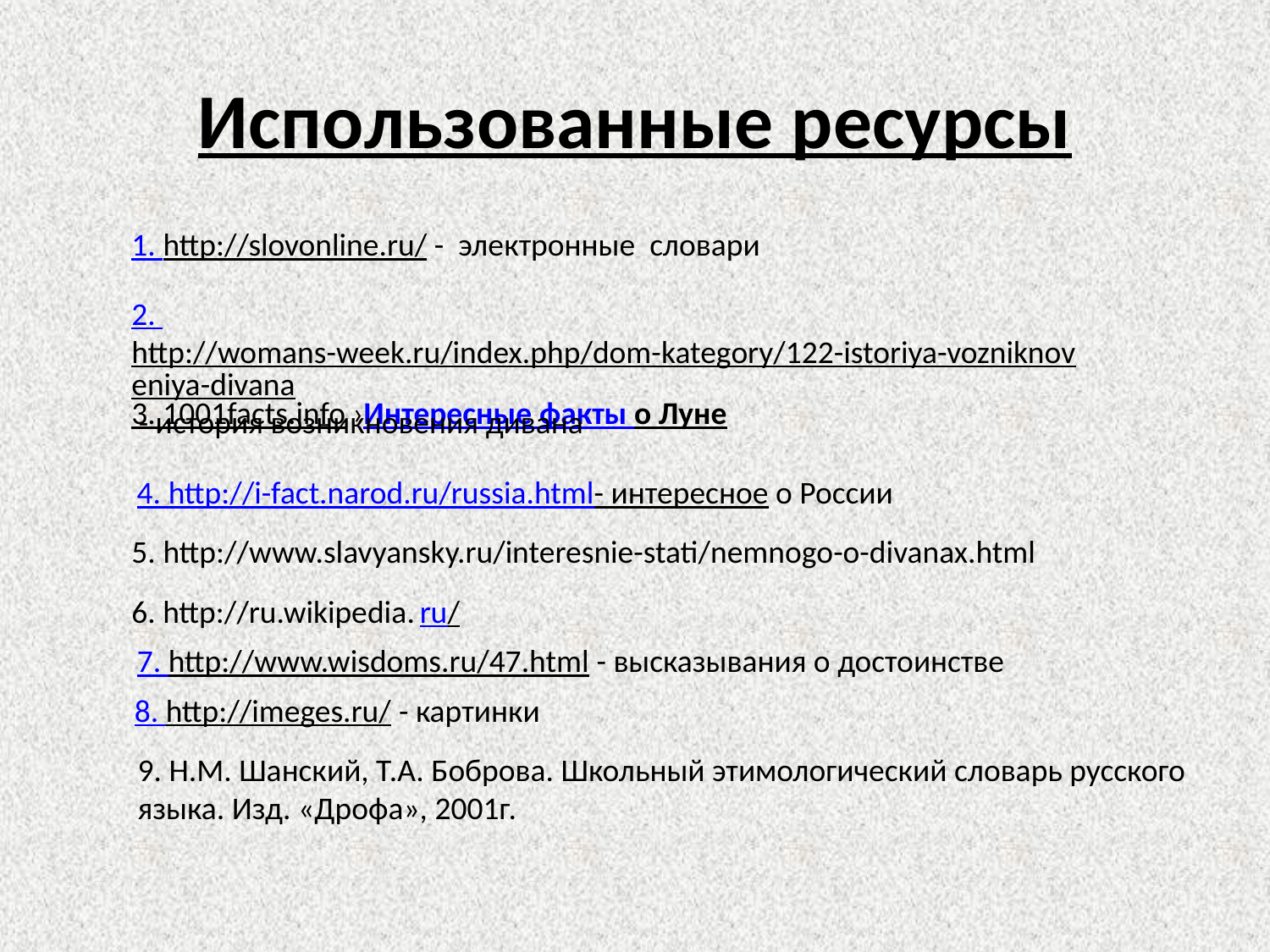

# Использованные ресурсы
1. http://slovonline.ru/ -  электронные  словари
2. http://womans-week.ru/index.php/dom-kategory/122-istoriya-vozniknoveniya-divana - история возникновения дивана
3. 1001facts.info ›Интересные факты о Луне
4. http://i-fact.narod.ru/russia.html- интересное о России
5. http://www.slavyansky.ru/interesnie-stati/nemnogo-o-divanax.html
6. http://ru.wikipedia.
ru/
7. http://www.wisdoms.ru/47.html - высказывания о достоинстве

8. http://imeges.ru/ - картинки
9. Н.М. Шанский, Т.А. Боброва. Школьный этимологический словарь русского
языка. Изд. «Дрофа», 2001г.